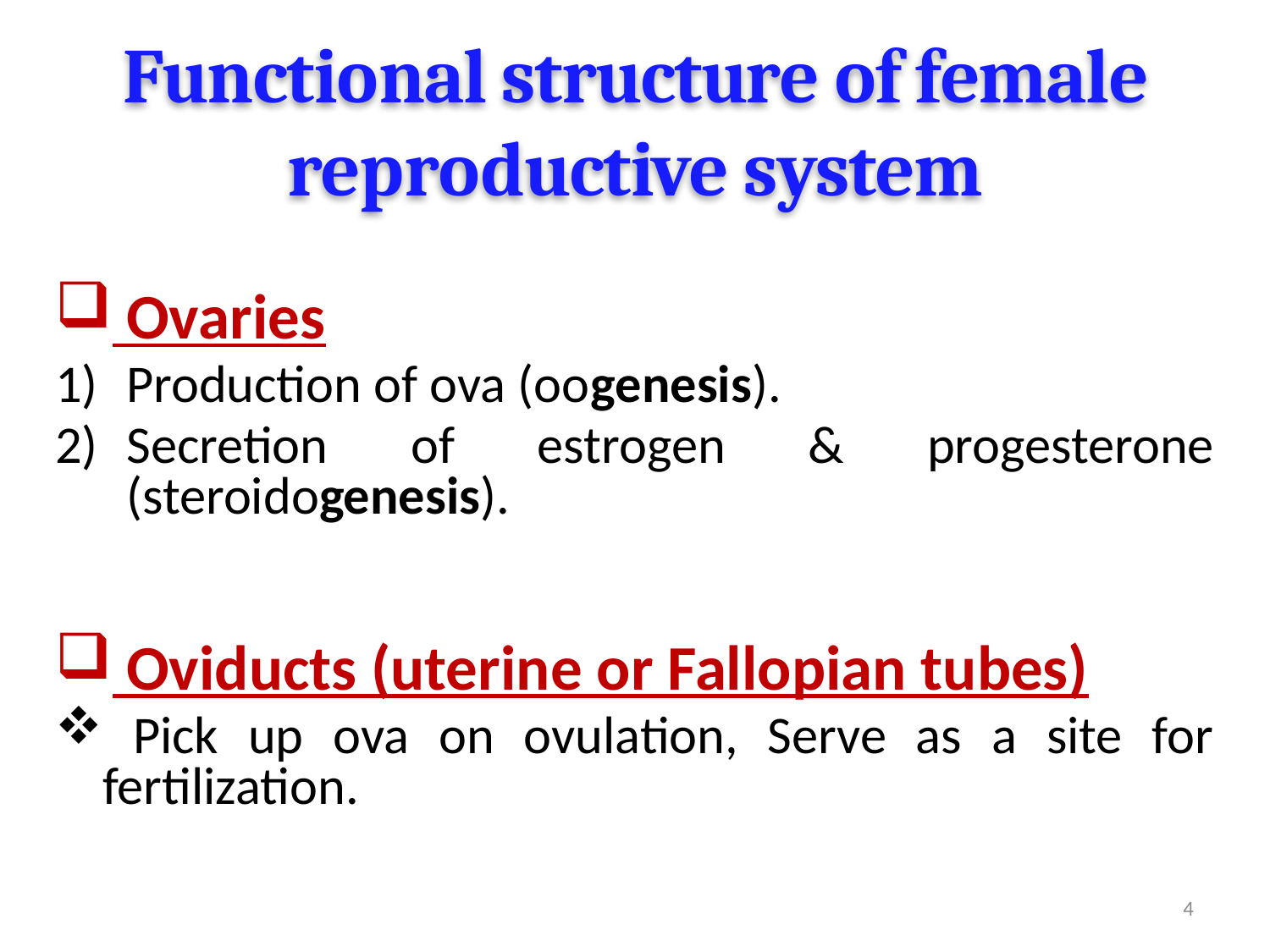

Functional structure of female reproductive system

 Ovaries
Production of ova (oogenesis).
Secretion of estrogen & progesterone (steroidogenesis).

 Oviducts (uterine or Fallopian tubes)
 Pick up ova on ovulation, Serve as a site for fertilization.
4